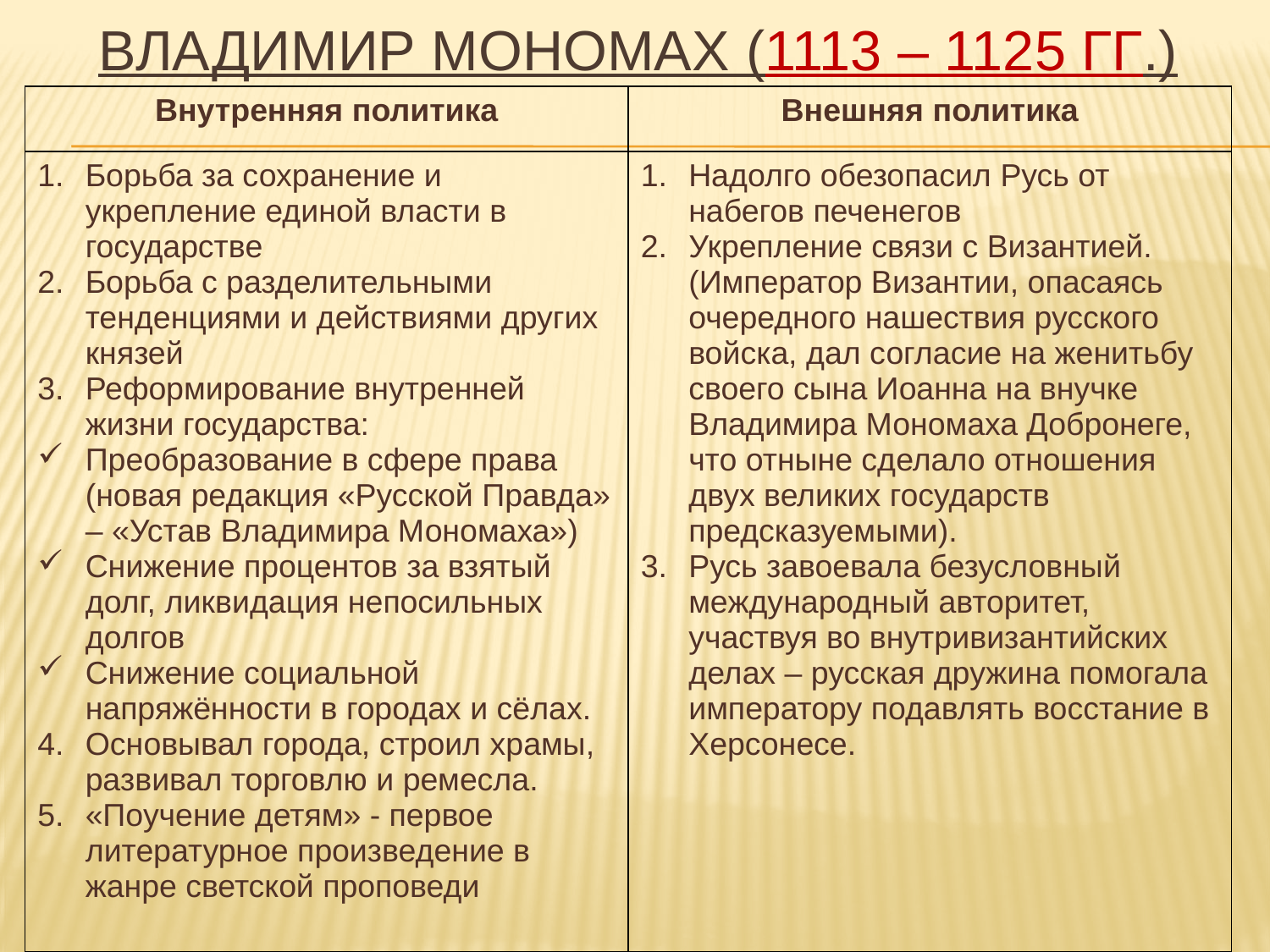

# Владимир Мономах (1113 – 1125 гг.)
| Внутренняя политика | Внешняя политика |
| --- | --- |
| Борьба за сохранение и укрепление единой власти в государстве Борьба с разделительными тенденциями и действиями других князей Реформирование внутренней жизни государства: Преобразование в сфере права (новая редакция «Русской Правда» – «Устав Владимира Мономаха») Снижение процентов за взятый долг, ликвидация непосильных долгов Снижение социальной напряжённости в городах и сёлах. Основывал города, строил храмы, развивал торговлю и ремесла. «Поучение детям» - первое литературное произведение в жанре светской проповеди | Надолго обезопасил Русь от набегов печенегов Укрепление связи с Византией. (Император Византии, опасаясь очередного нашествия русского войска, дал согласие на женитьбу своего сына Иоанна на внучке Владимира Мономаха Добронеге, что отныне сделало отношения двух великих государств предсказуемыми). Русь завоевала безусловный международный авторитет, участвуя во внутривизантийских делах – русская дружина помогала императору подавлять восстание в Херсонесе. |